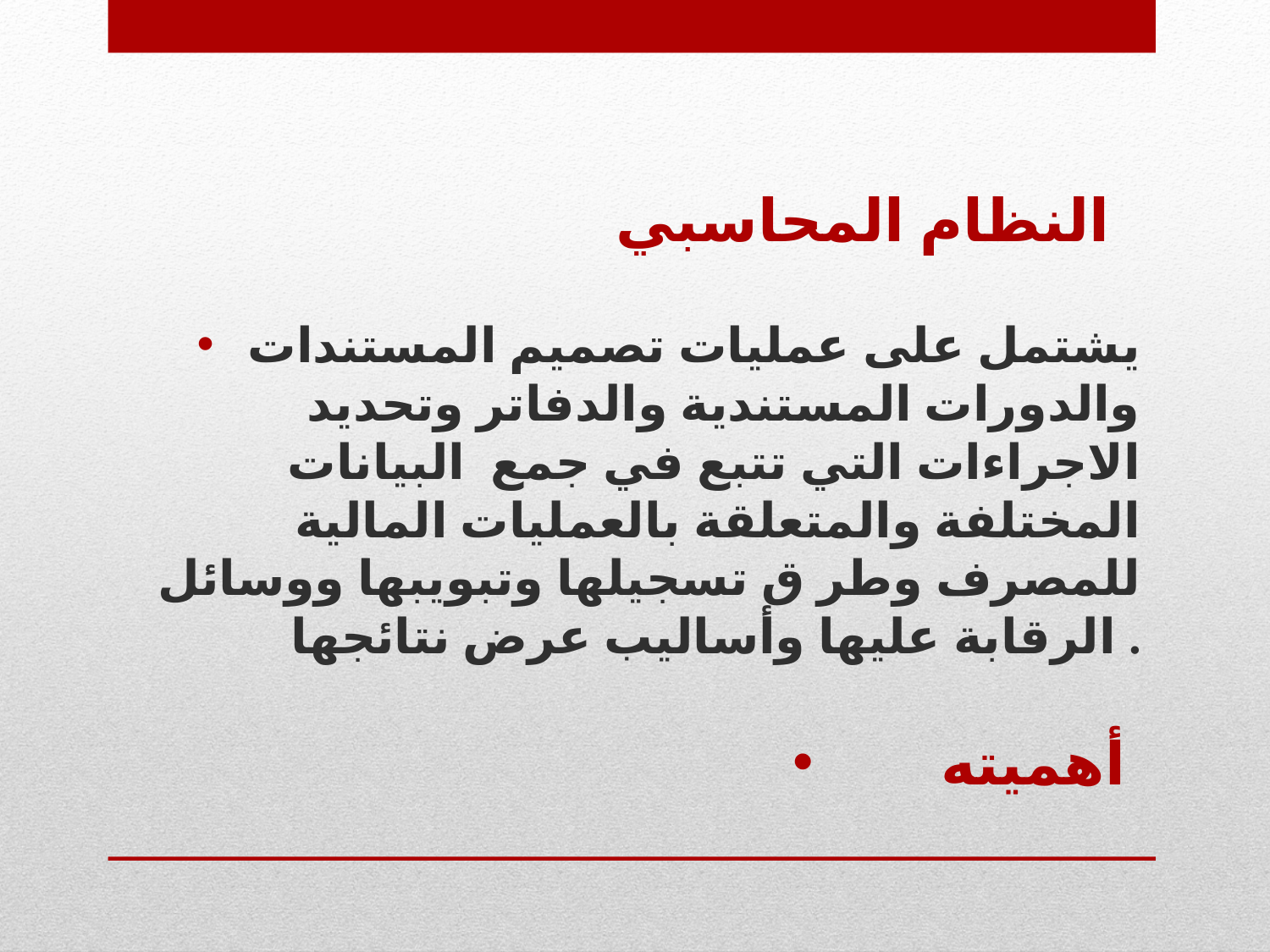

النظام المحاسبي

يشتمل على عمليات تصميم المستندات والدورات المستندية والدفاتر وتحديد الاجراءات التي تتبع في جمع  البيانات المختلفة والمتعلقة بالعمليات المالية للمصرف وطر ق تسجيلها وتبويبها ووسائل الرقابة عليها وأساليب عرض نتائجها .

أهميته